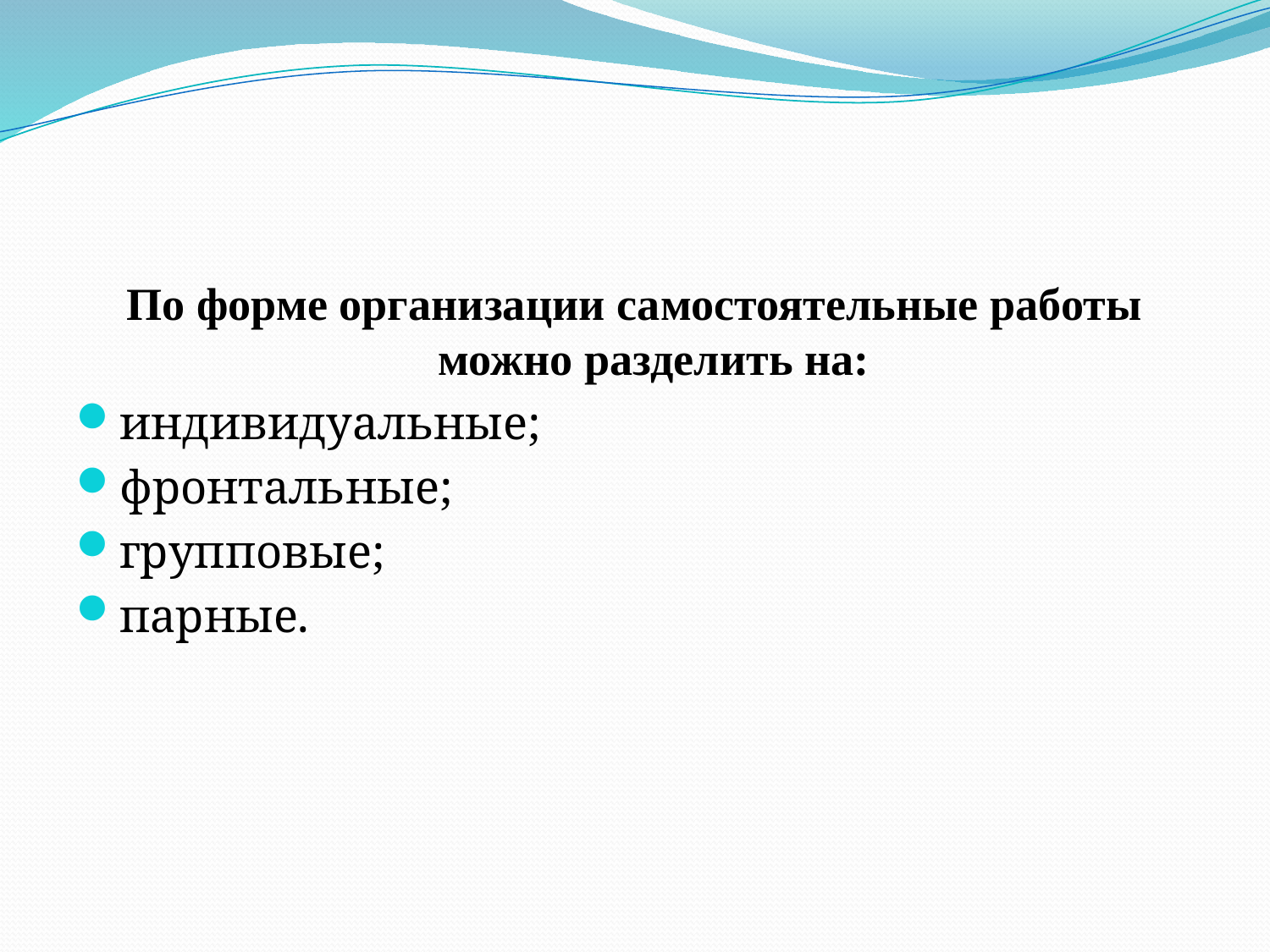

По форме организации самостоятельные работы можно разделить на:
индивидуальные;
фронтальные;
групповые;
парные.